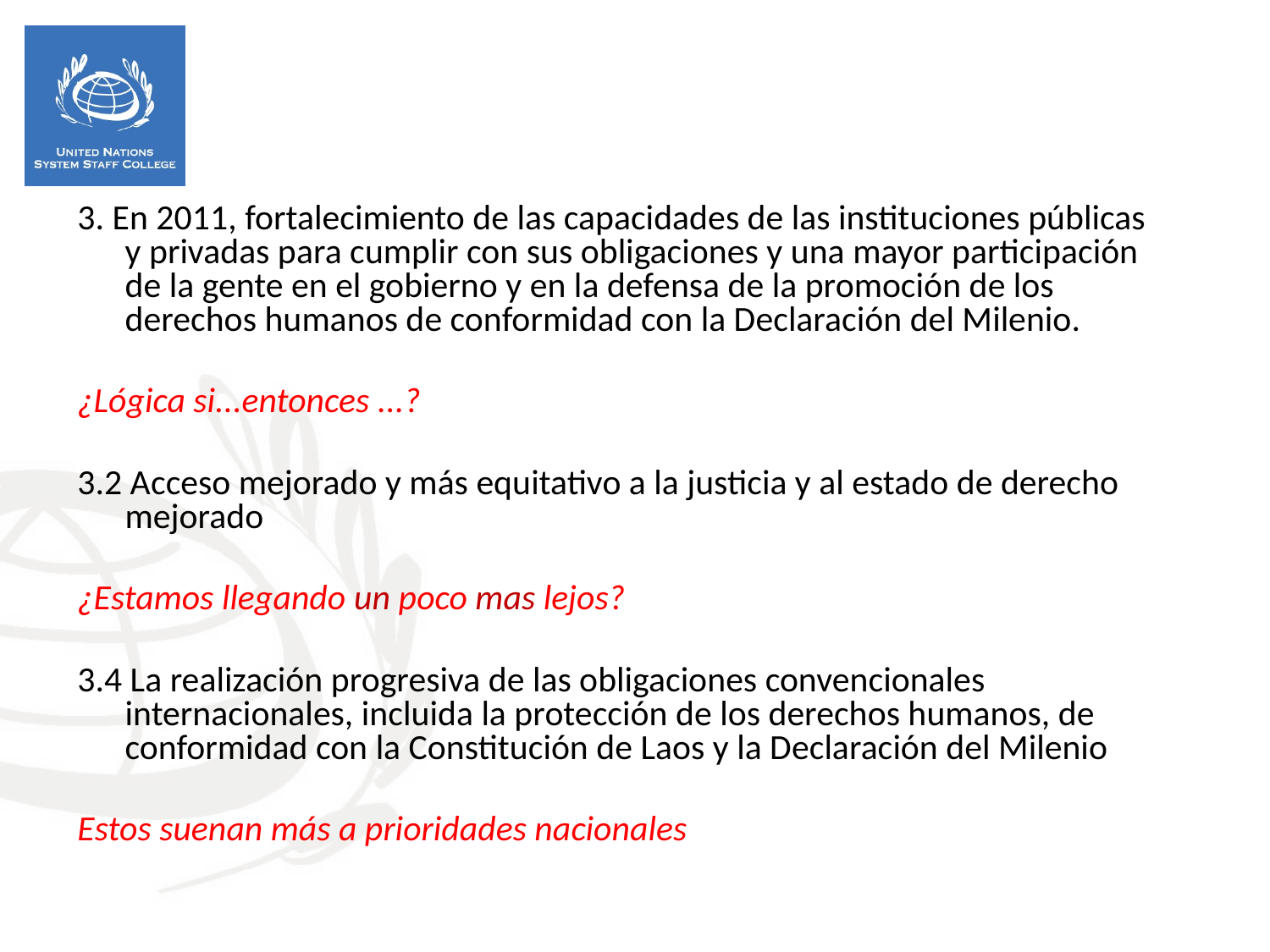

3. En 2011, fortalecimiento de las capacidades de las instituciones públicas y privadas para cumplir con sus obligaciones y una mayor participación de la gente en el gobierno y en la defensa de la promoción de los derechos humanos de conformidad con la Declaración del Milenio.

¿Lógica si...entonces ...?

3.2 Acceso mejorado y más equitativo a la justicia y al estado de derecho mejorado

¿Estamos llegando un poco mas lejos?

3.4 La realización progresiva de las obligaciones convencionales internacionales, incluida la protección de los derechos humanos, de conformidad con la Constitución de Laos y la Declaración del Milenio

Estos suenan más a prioridades nacionales